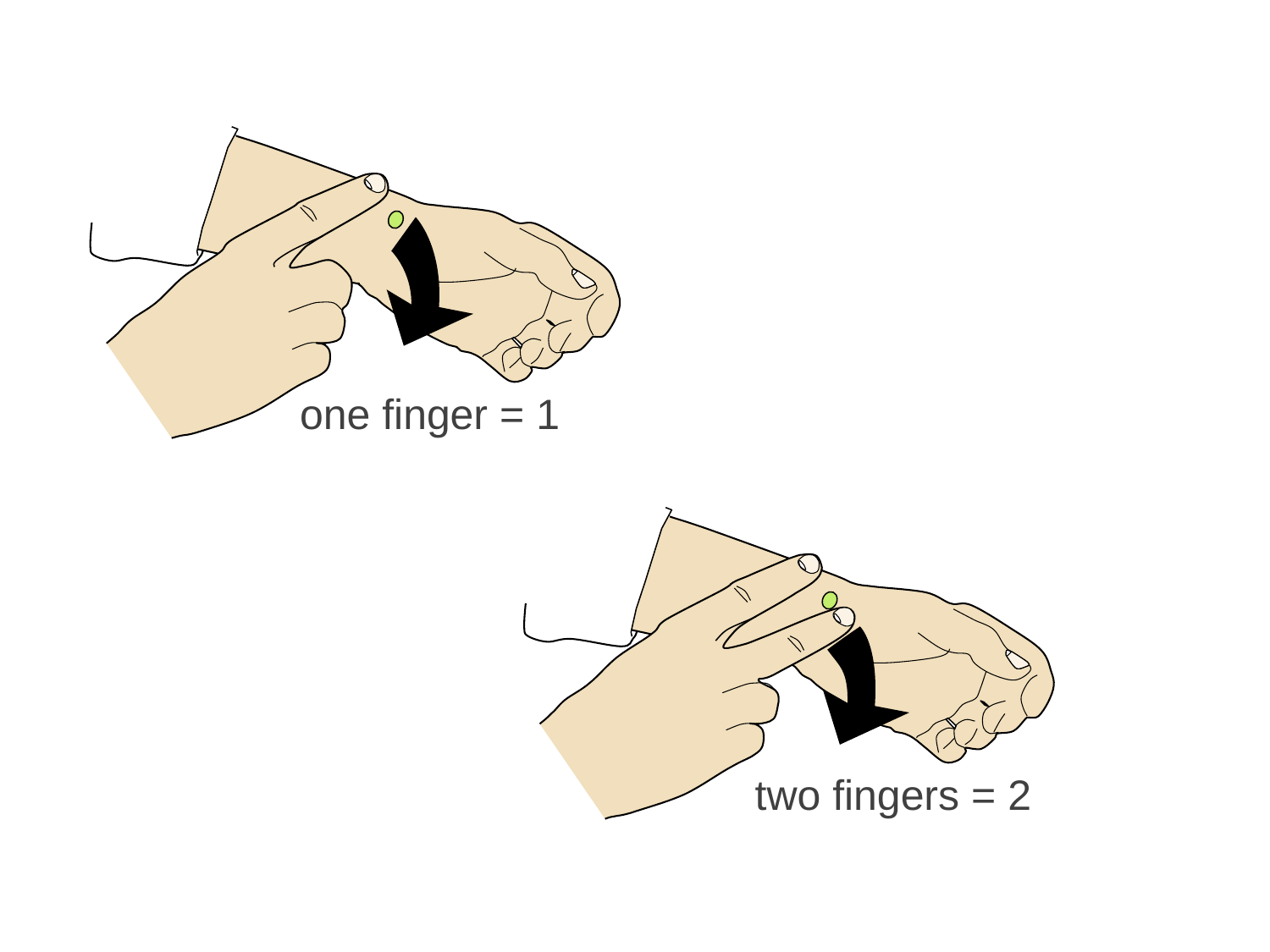

one finger = 1

two fingers = 2